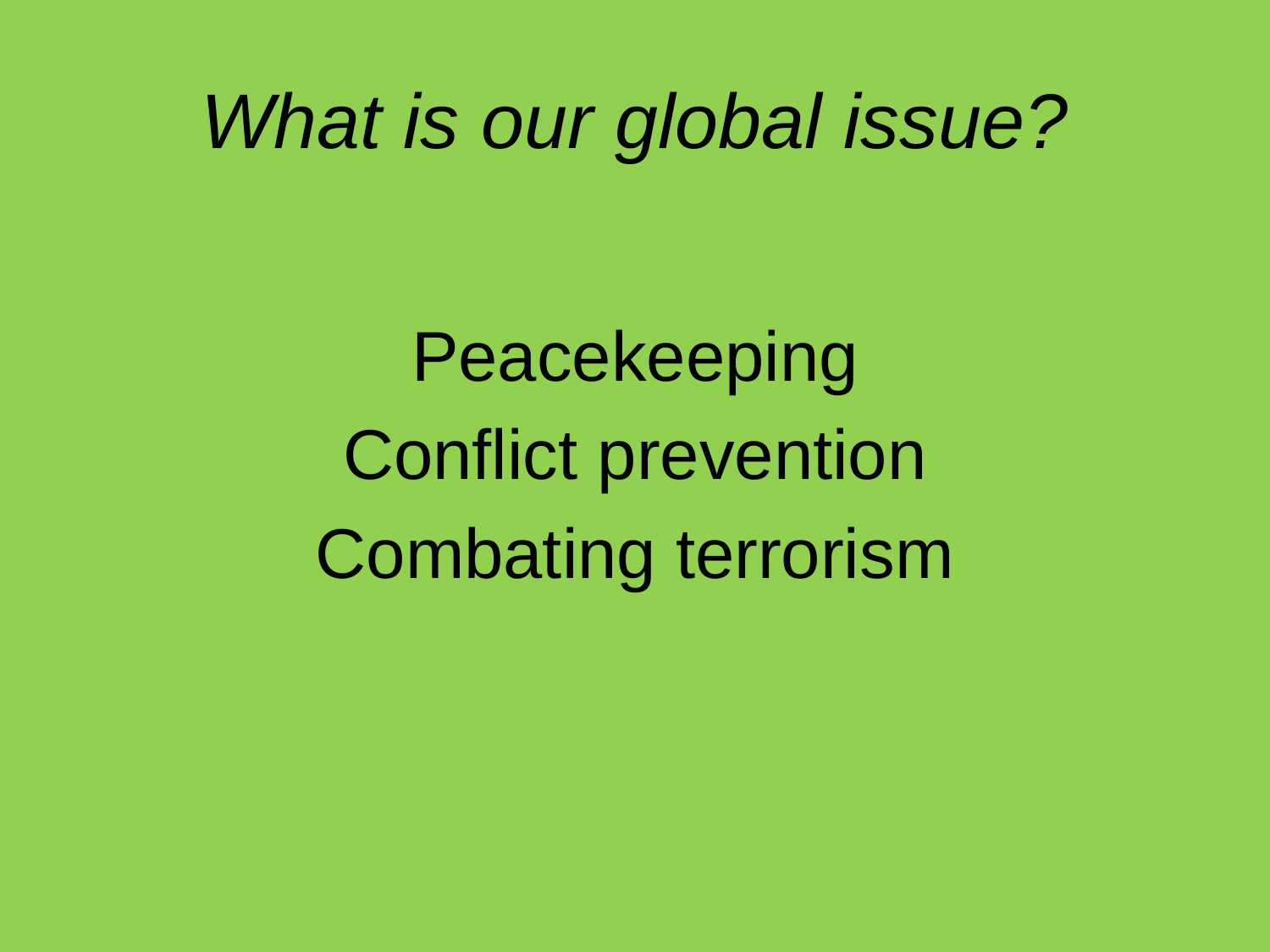

# What is our global issue?

Peacekeeping
 Conflict prevention
Combating terrorism